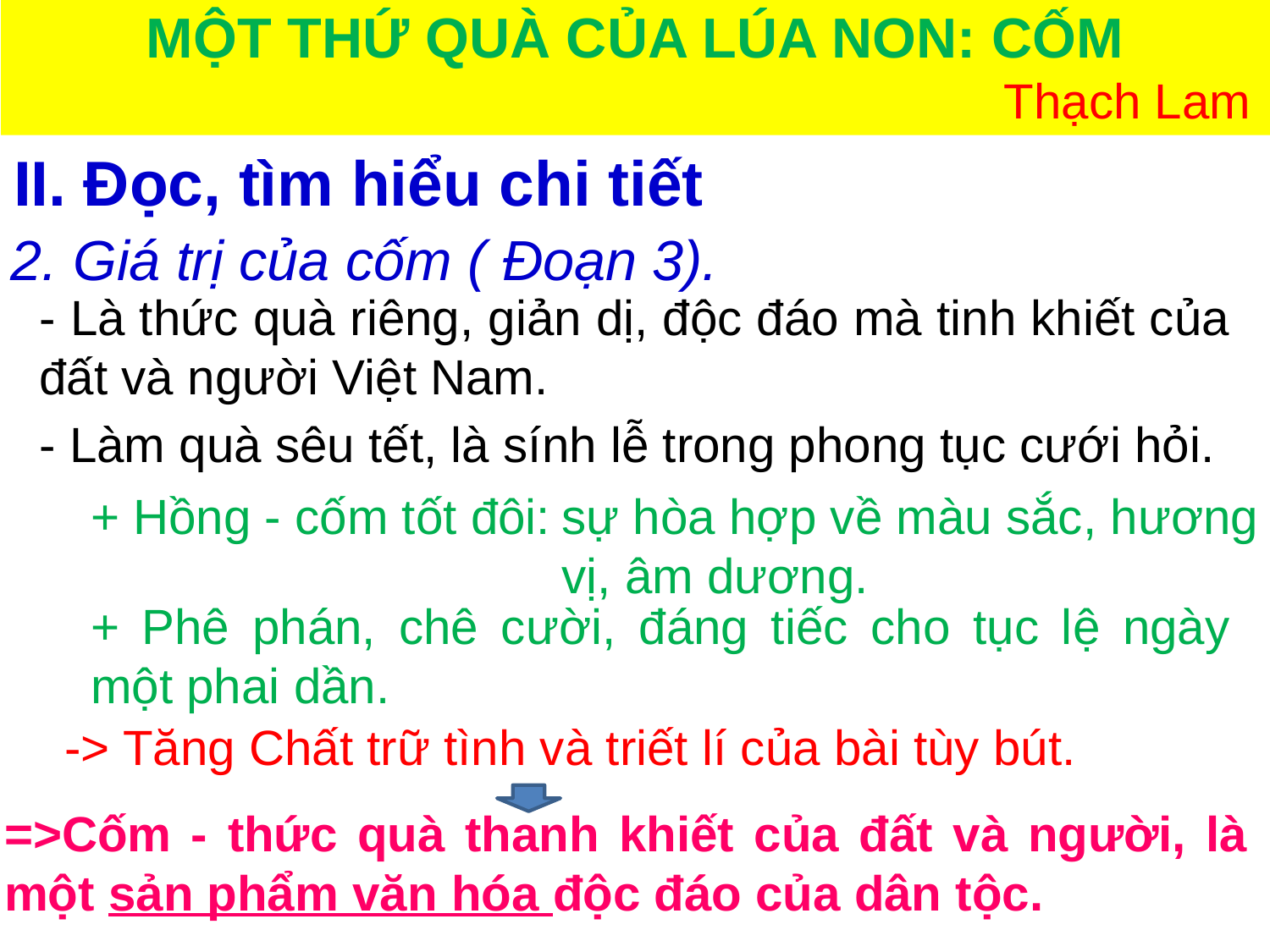

MỘT THỨ QUÀ CỦA LÚA NON: CỐM
                                                                        Thạch Lam
II. Đọc, tìm hiểu chi tiết
2. Giá trị của cốm ( Đoạn 3).
- Là thức quà riêng, giản dị, độc đáo mà tinh khiết của đất và người Việt Nam.
- Làm quà sêu tết, là sính lễ trong phong tục cưới hỏi.
+ Hồng - cốm tốt đôi:
sự hòa hợp về màu sắc, hương
vị, âm dương.
+ Phê phán, chê cười, đáng tiếc cho tục lệ ngày một phai dần.
-> Tăng Chất trữ tình và triết lí của bài tùy bút.

=>Cốm - thức quà thanh khiết của đất và người, là một sản phẩm văn hóa độc đáo của dân tộc.